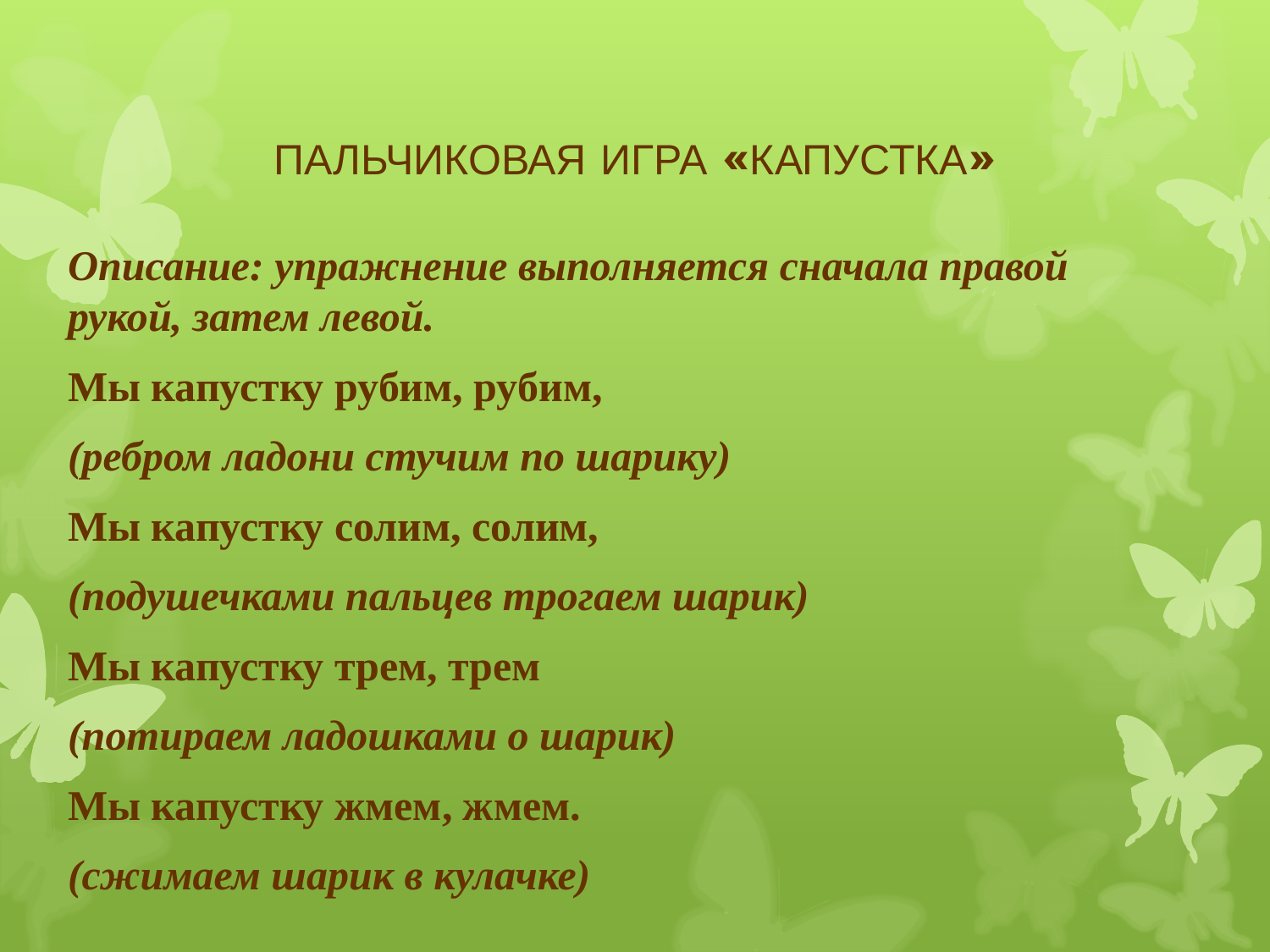

# ПАЛЬЧИКОВАЯ ИГРА «КАПУСТКА»

Описание: упражнение выполняется сначала правой рукой, затем левой.
Мы капустку рубим, рубим,
(ребром ладони стучим по шарику)
Мы капустку солим, солим,
(подушечками пальцев трогаем шарик)
Мы капустку трем, трем
(потираем ладошками о шарик)
Мы капустку жмем, жмем.
(сжимаем шарик в кулачке)